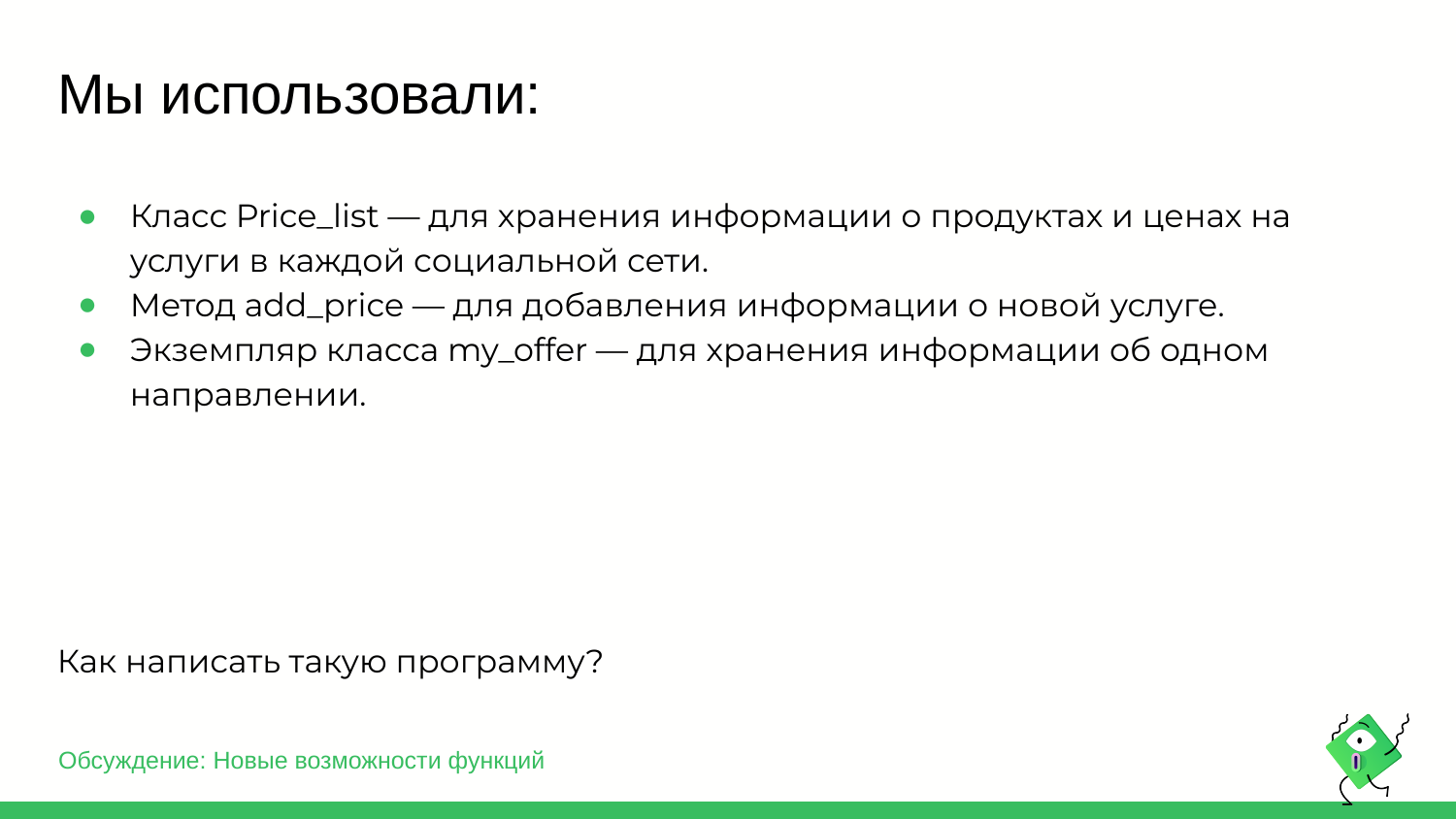

# Мы использовали:
Класс Price_list — для хранения информации о продуктах и ценах на услуги в каждой социальной сети.
Метод add_price — для добавления информации о новой услуге.
Экземпляр класса my_offer — для хранения информации об одном направлении.

Как написать такую программу?

Обсуждение: Новые возможности функций